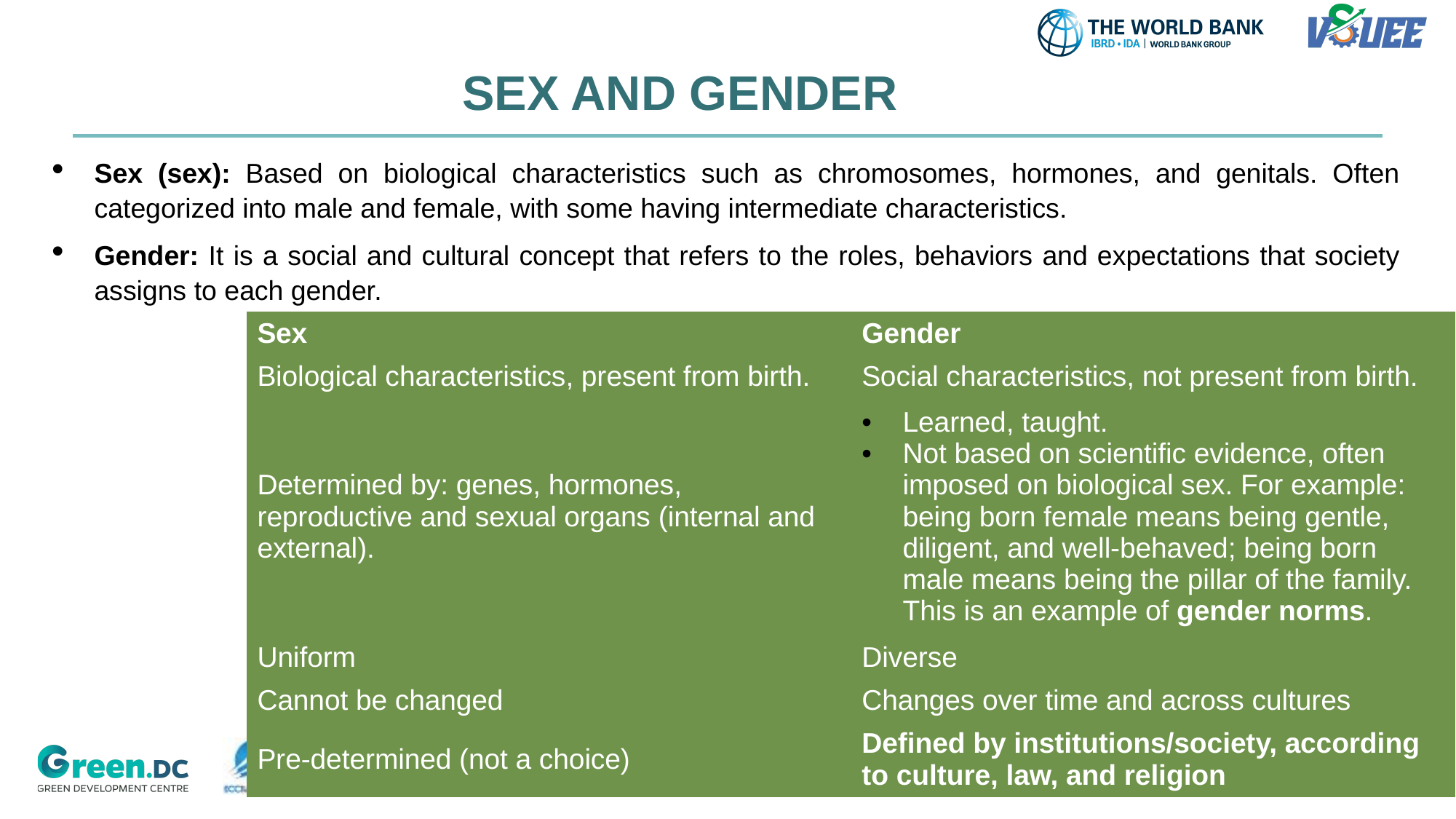

SEX AND GENDER
Sex (sex): Based on biological characteristics such as chromosomes, hormones, and genitals. Often categorized into male and female, with some having intermediate characteristics.
Gender: It is a social and cultural concept that refers to the roles, behaviors and expectations that society assigns to each gender.
| Sex | Gender |
| --- | --- |
| Biological characteristics, present from birth. | Social characteristics, not present from birth. |
| Determined by: genes, hormones, reproductive and sexual organs (internal and external). | Learned, taught. Not based on scientific evidence, often imposed on biological sex. For example: being born female means being gentle, diligent, and well-behaved; being born male means being the pillar of the family. This is an example of gender norms. |
| Uniform | Diverse |
| Cannot be changed | Changes over time and across cultures |
| Pre-determined (not a choice) | Defined by institutions/society, according to culture, law, and religion |